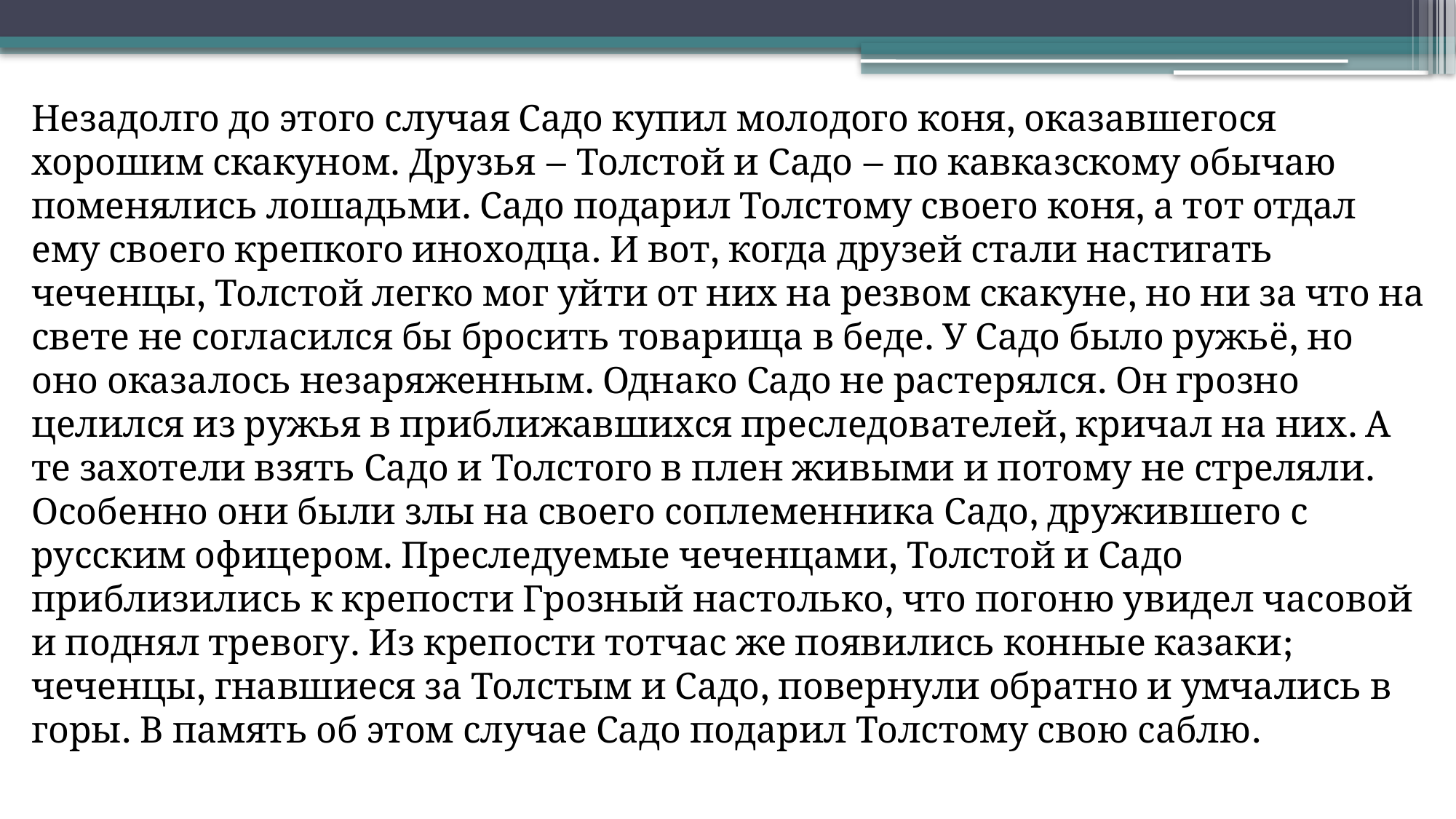

Незадолго до этого случая Садо купил молодого коня, оказавшегося хорошим скакуном. Друзья – Толстой и Садо – по кавказскому обычаю поменялись лошадьми. Садо подарил Толстому своего коня, а тот отдал ему своего крепкого иноходца. И вот, когда друзей стали настигать чеченцы, Толстой легко мог уйти от них на резвом скакуне, но ни за что на свете не согласился бы бросить товарища в беде. У Садо было ружьё, но оно оказалось незаряженным. Однако Садо не растерялся. Он грозно целился из ружья в приближавшихся преследователей, кричал на них. А те захотели взять Садо и Толстого в плен живыми и потому не стреляли. Особенно они были злы на своего соплеменника Садо, дружившего с русским офицером. Преследуемые чеченцами, Толстой и Садо приблизились к крепости Грозный настолько, что погоню увидел часовой и поднял тревогу. Из крепости тотчас же появились конные казаки; чеченцы, гнавшиеся за Толстым и Садо, повернули обратно и умчались в горы. В память об этом случае Садо подарил Толстому свою саблю.
#